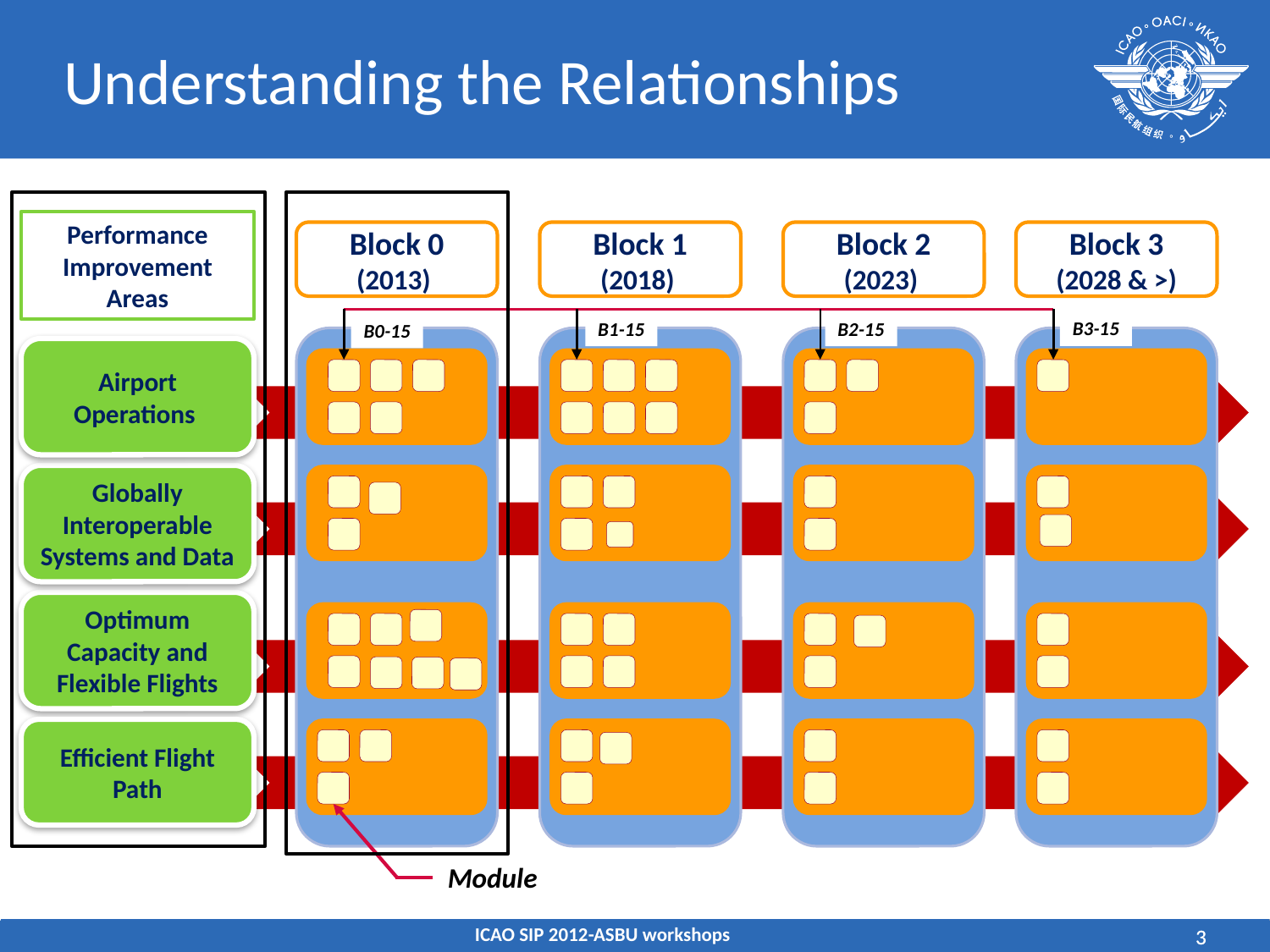

# Understanding the Relationships

Performance Improvement Areas
Block 0
(2013)
Block 1
(2018)

Block 2
(2023)

Block 3
(2028 & >)

B3-15
B1-15
B2-15
B0-15

Airport Operations

Globally Interoperable Systems and Data

Optimum Capacity and Flexible Flights

Efficient Flight Path

Module

ICAO SIP 2012-ASBU workshops

3
3